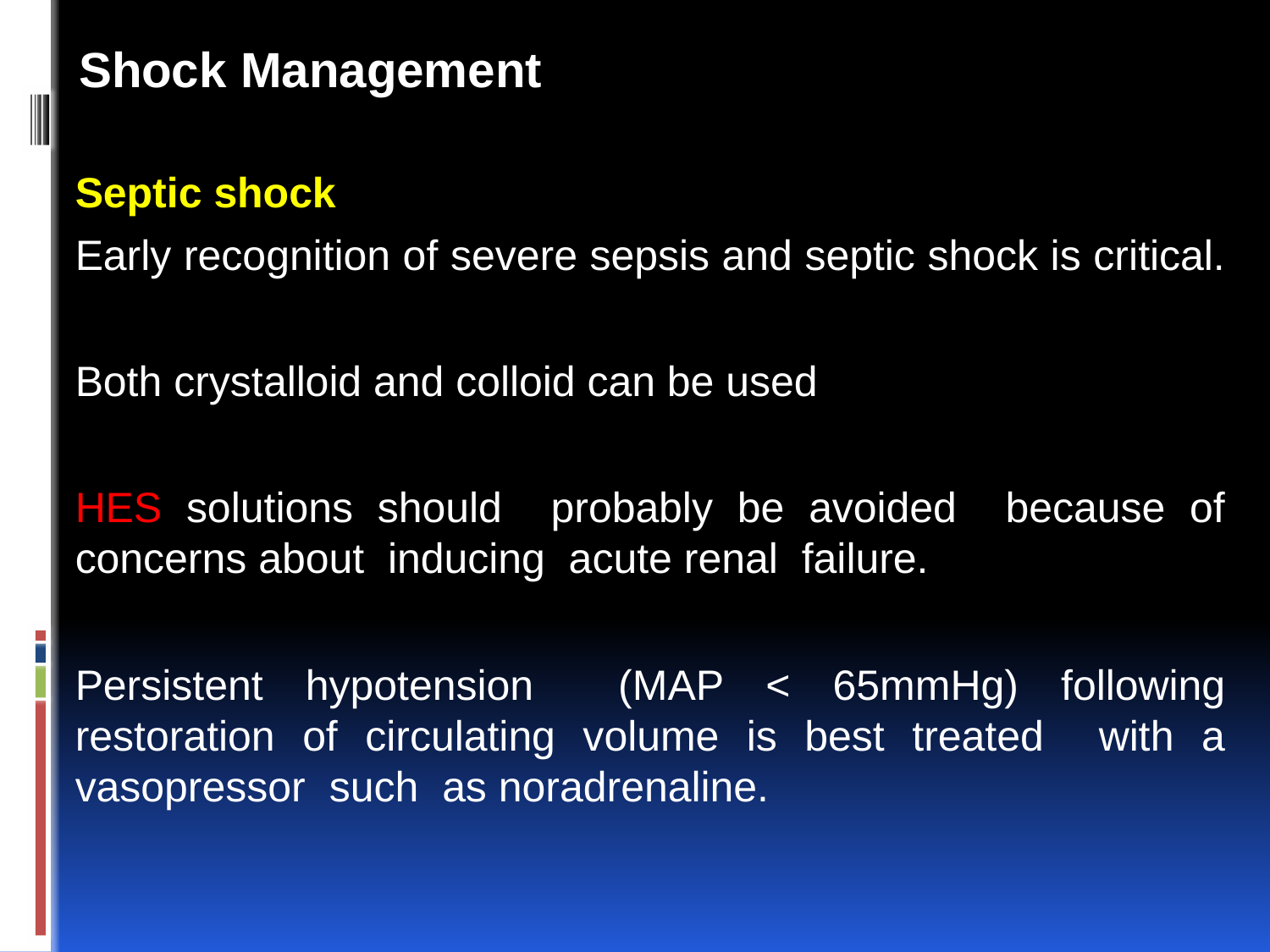

Shock Management
Septic shock
Early recognition of severe sepsis and septic shock is critical.

Both crystalloid and colloid can be used

HES solutions should  probably be avoided  because of concerns about  inducing  acute renal  failure.

Persistent hypotension  (MAP < 65mmHg) following restoration of circulating volume is best treated  with a vasopressor  such  as noradrenaline.